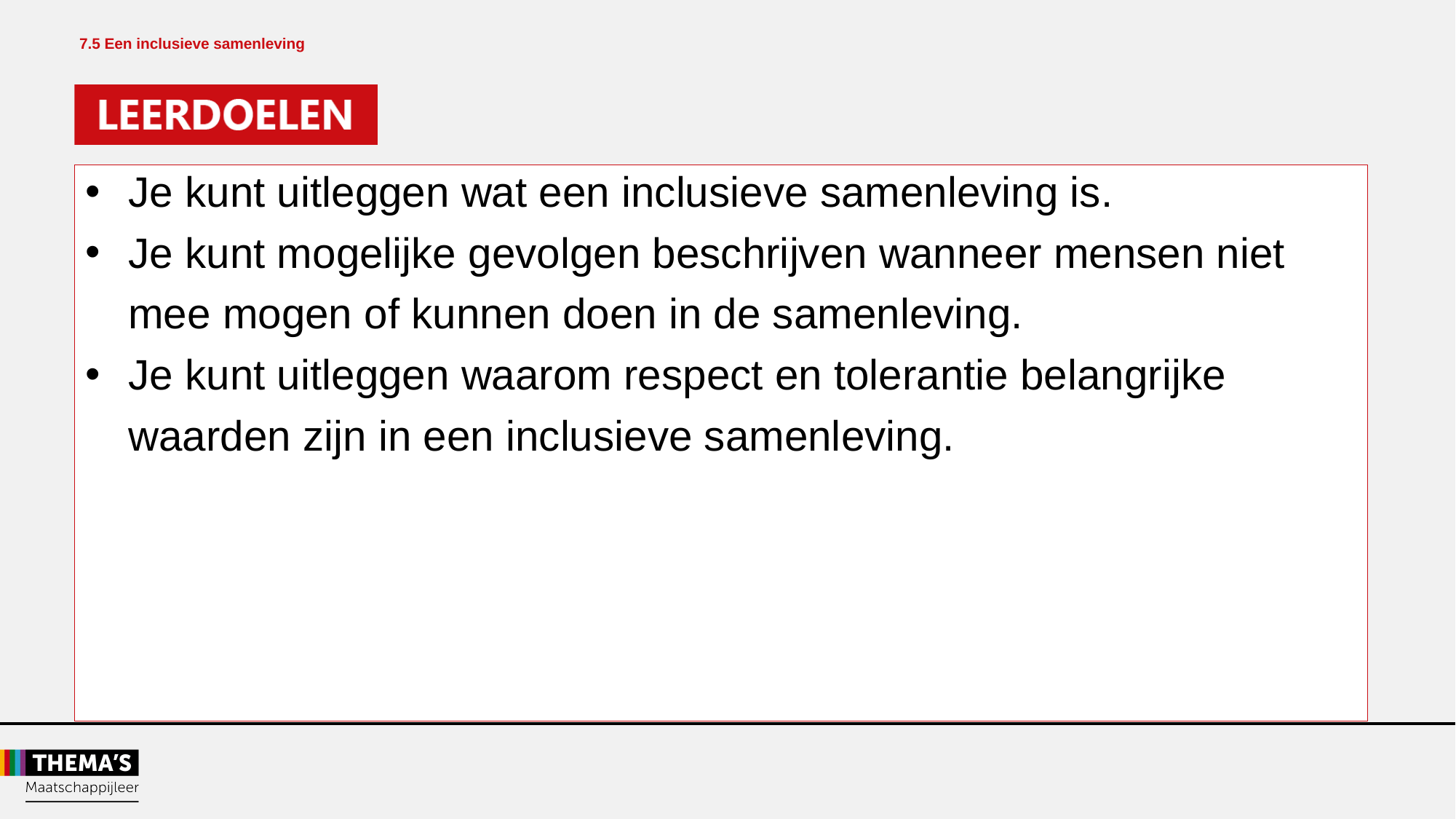

7.5 Een inclusieve samenleving
Je kunt uitleggen wat een inclusieve samenleving is.
Je kunt mogelijke gevolgen beschrijven wanneer mensen niet
	mee mogen of kunnen doen in de samenleving.
Je kunt uitleggen waarom respect en tolerantie belangrijke
waarden zijn in een inclusieve samenleving.